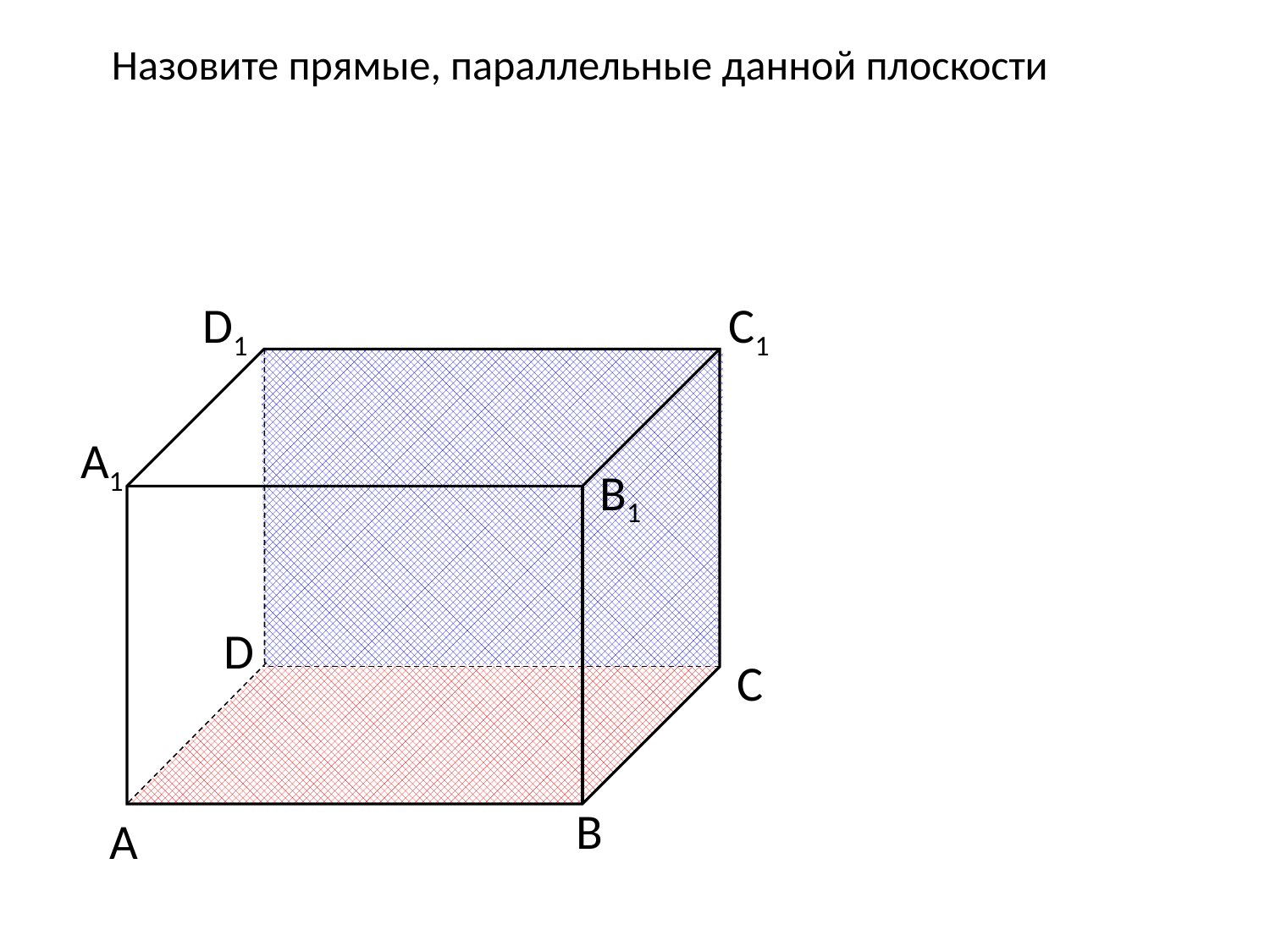

Назовите прямые, параллельные данной плоскости
D1
С1

А1
В1
D
С

В
А